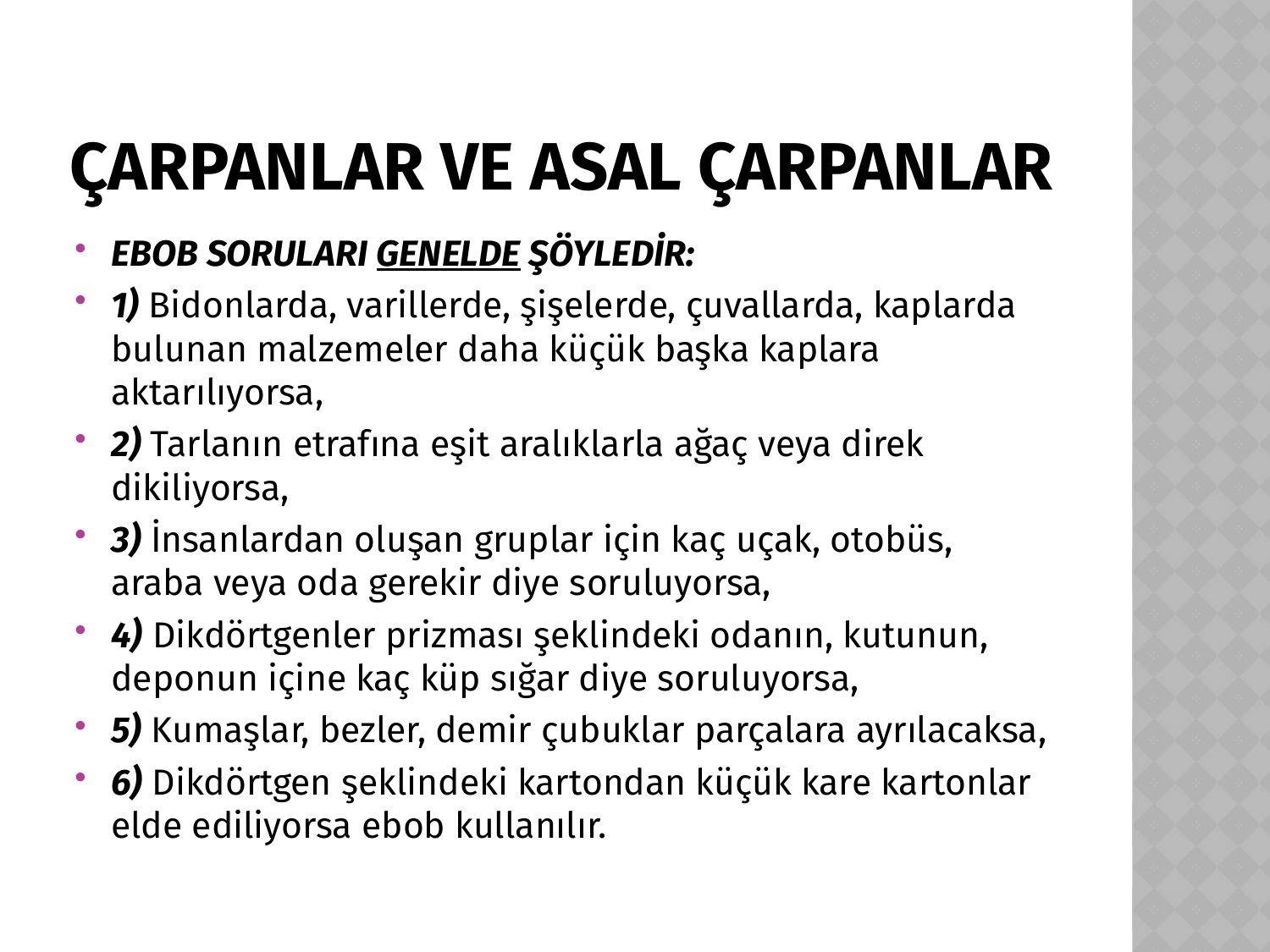

# Çarpanlar ve asal çarpanlar
EBOB SORULARI GENELDE ŞÖYLEDİR:
1) Bidonlarda, varillerde, şişelerde, çuvallarda, kaplarda bulunan malzemeler daha küçük başka kaplara aktarılıyorsa,
2) Tarlanın etrafına eşit aralıklarla ağaç veya direk dikiliyorsa,
3) İnsanlardan oluşan gruplar için kaç uçak, otobüs, araba veya oda gerekir diye soruluyorsa,
4) Dikdörtgenler prizması şeklindeki odanın, kutunun, deponun içine kaç küp sığar diye soruluyorsa,
5) Kumaşlar, bezler, demir çubuklar parçalara ayrılacaksa,
6) Dikdörtgen şeklindeki kartondan küçük kare kartonlar elde ediliyorsa ebob kullanılır.